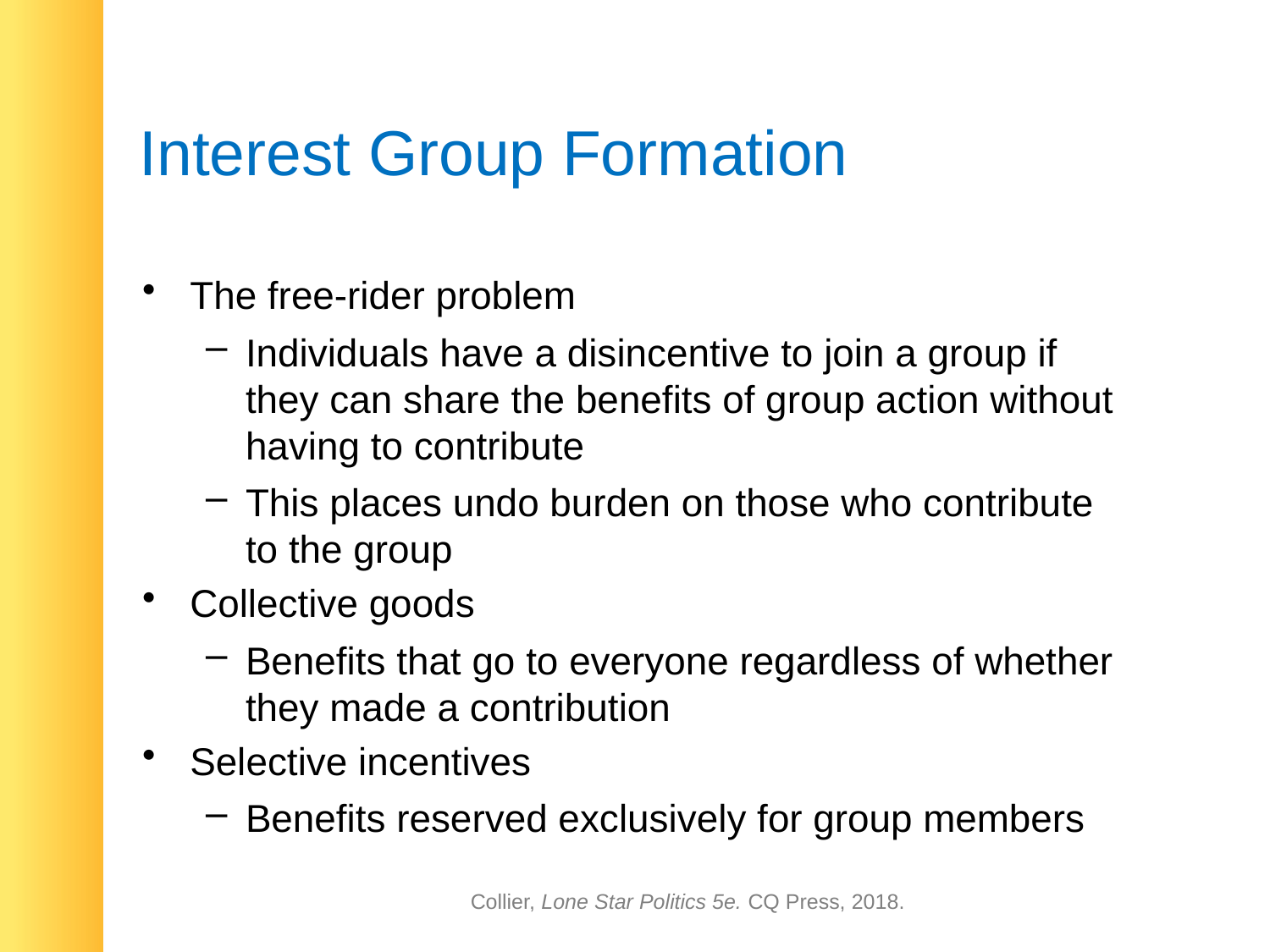

# Interest Group Formation
The free-rider problem
Individuals have a disincentive to join a group if they can share the benefits of group action without having to contribute
This places undo burden on those who contribute to the group
Collective goods
Benefits that go to everyone regardless of whether they made a contribution
Selective incentives
Benefits reserved exclusively for group members

Collier, Lone Star Politics 5e. CQ Press, 2018.